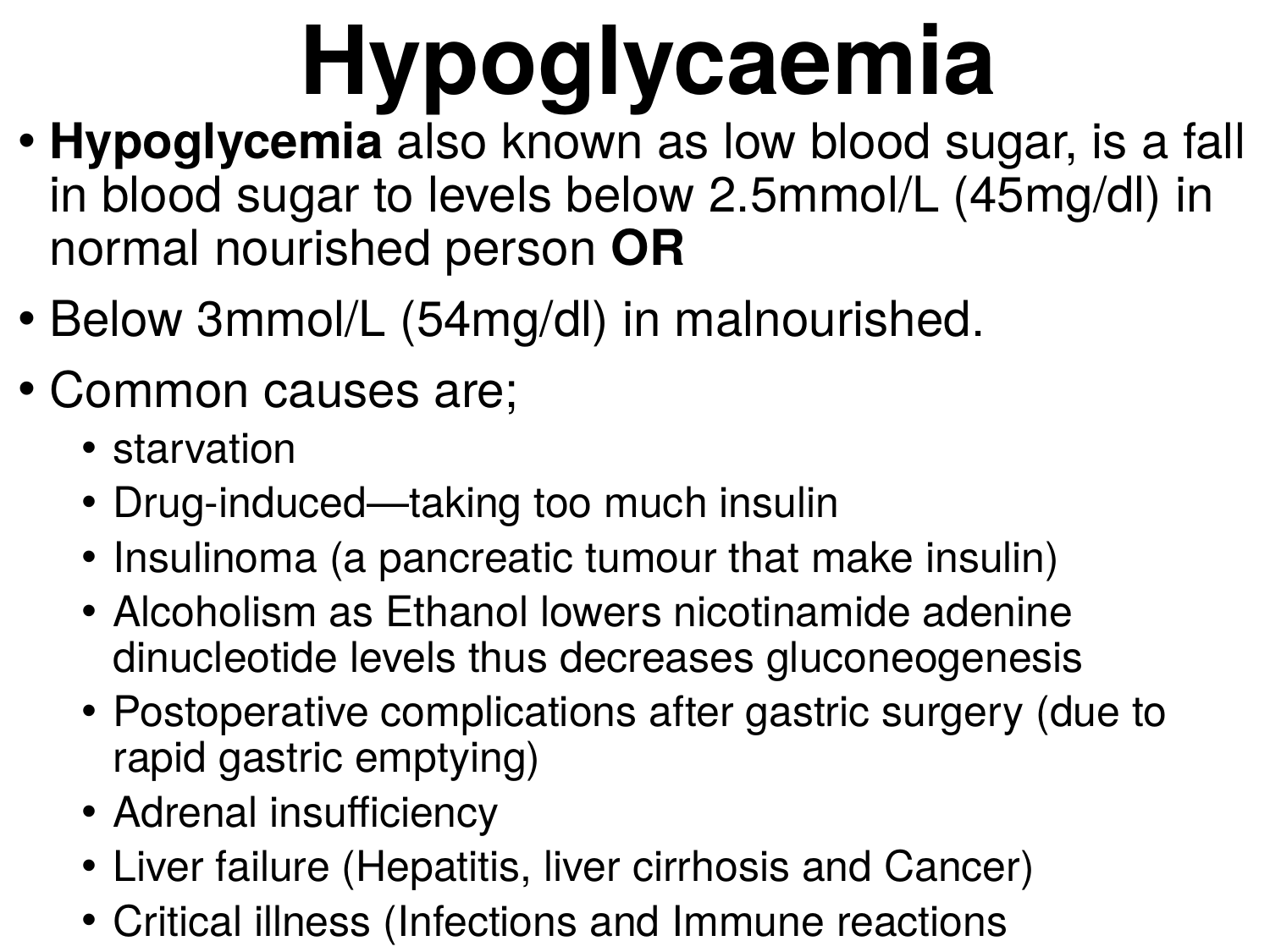

# Hypoglycaemia
Hypoglycemia also known as low blood sugar, is a fall in blood sugar to levels below 2.5mmol/L (45mg/dl) in normal nourished person OR
Below 3mmol/L (54mg/dl) in malnourished.
Common causes are;
starvation
Drug-induced—taking too much insulin
Insulinoma (a pancreatic tumour that make insulin)
Alcoholism as Ethanol lowers nicotinamide adenine dinucleotide levels thus decreases gluconeogenesis
Postoperative complications after gastric surgery (due to rapid gastric emptying)
Adrenal insufficiency
Liver failure (Hepatitis, liver cirrhosis and Cancer)
Critical illness (Infections and Immune reactions